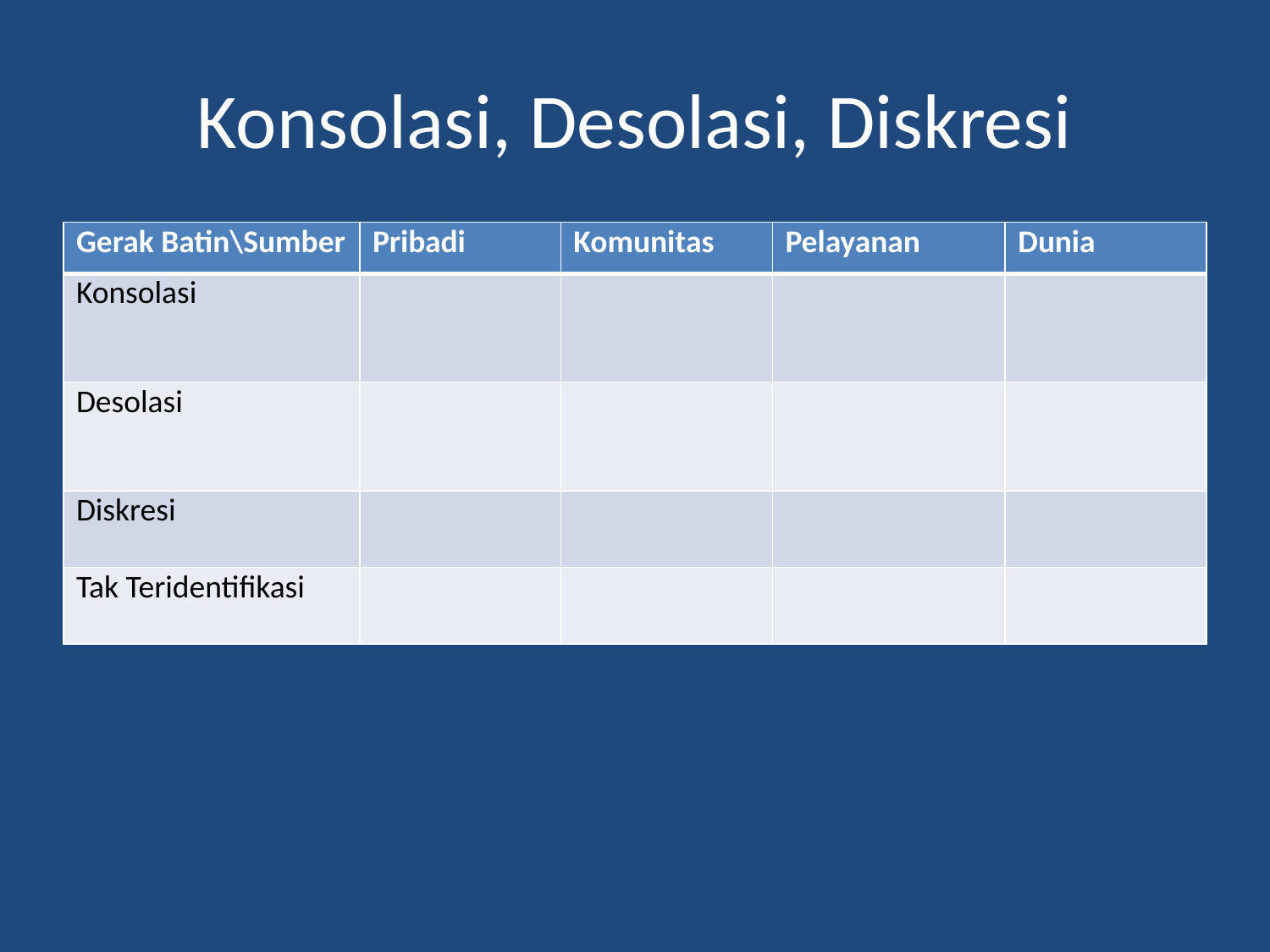

# Konsolasi, Desolasi, Diskresi
| Gerak Batin\Sumber | Pribadi | Komunitas | Pelayanan | Dunia |
| --- | --- | --- | --- | --- |
| Konsolasi |  |  |  |  |
| Desolasi |  |  |  |  |
| Diskresi |  |  |  |  |
| Tak Teridentifikasi |  |  |  |  |